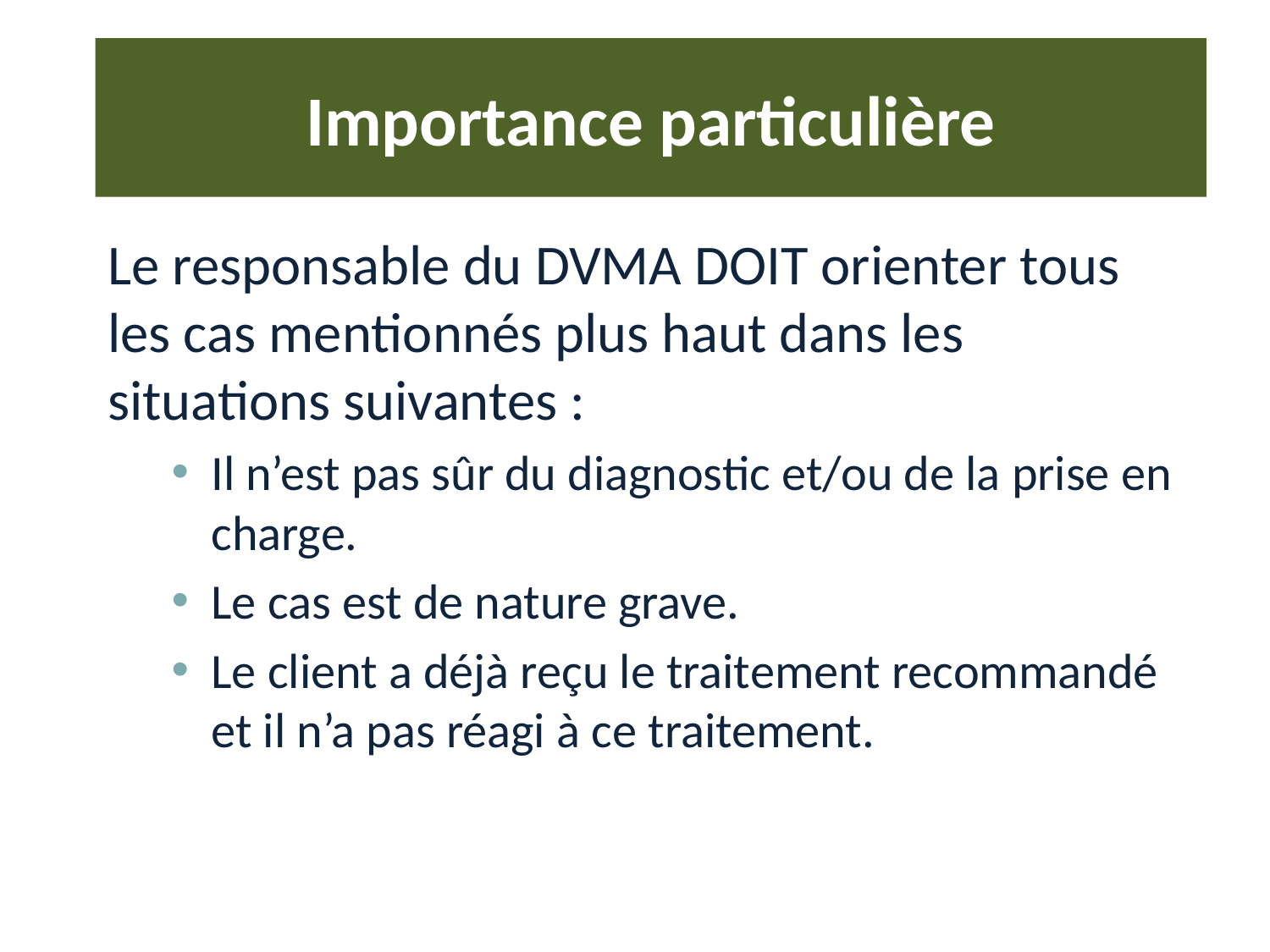

# Importance particulière
Le responsable du DVMA DOIT orienter tous les cas mentionnés plus haut dans les situations suivantes :
Il n’est pas sûr du diagnostic et/ou de la prise en charge.
Le cas est de nature grave.
Le client a déjà reçu le traitement recommandé et il n’a pas réagi à ce traitement.